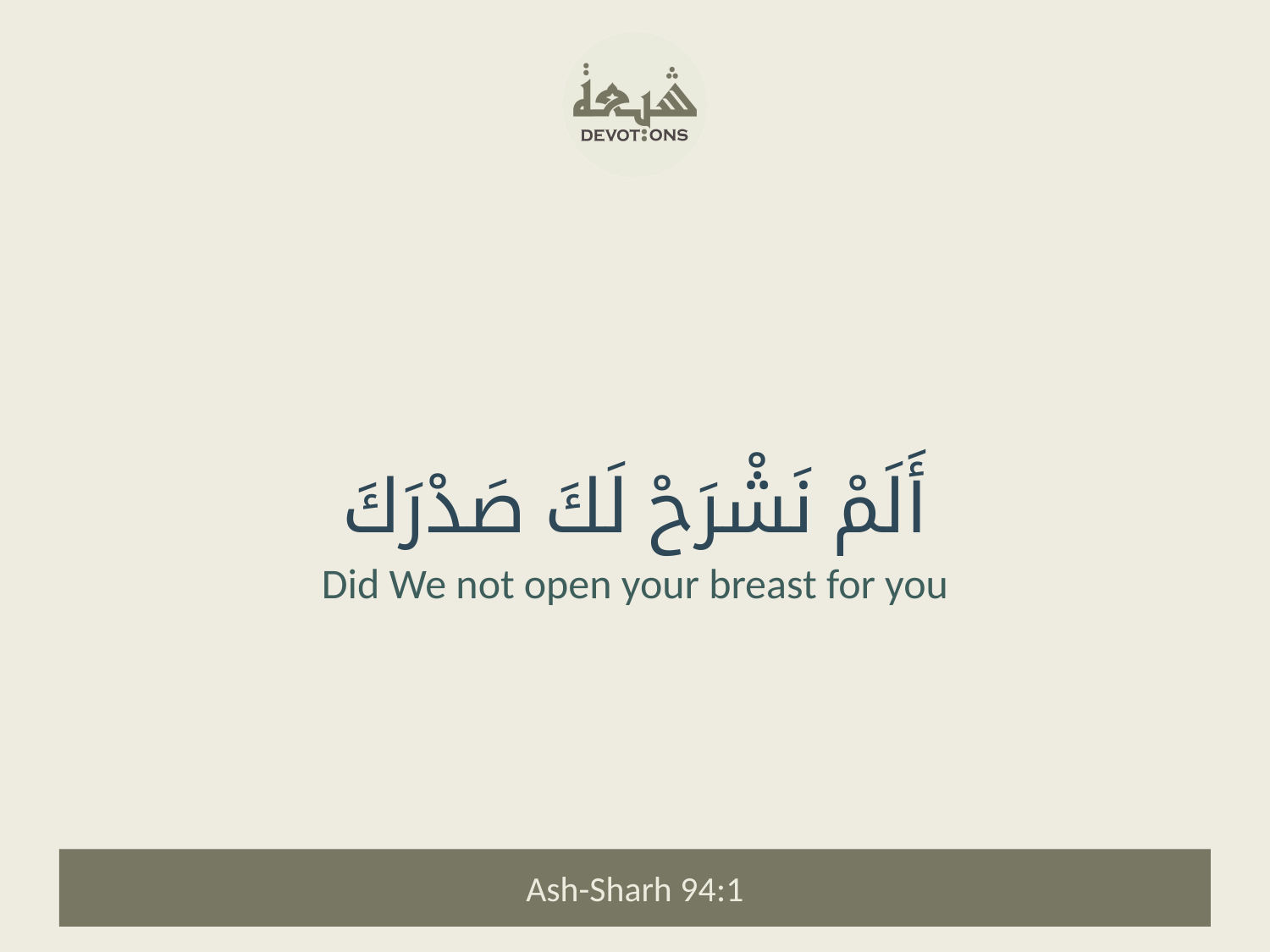

أَلَمْ نَشْرَحْ لَكَ صَدْرَكَ
Did We not open your breast for you
Ash-Sharh 94:1